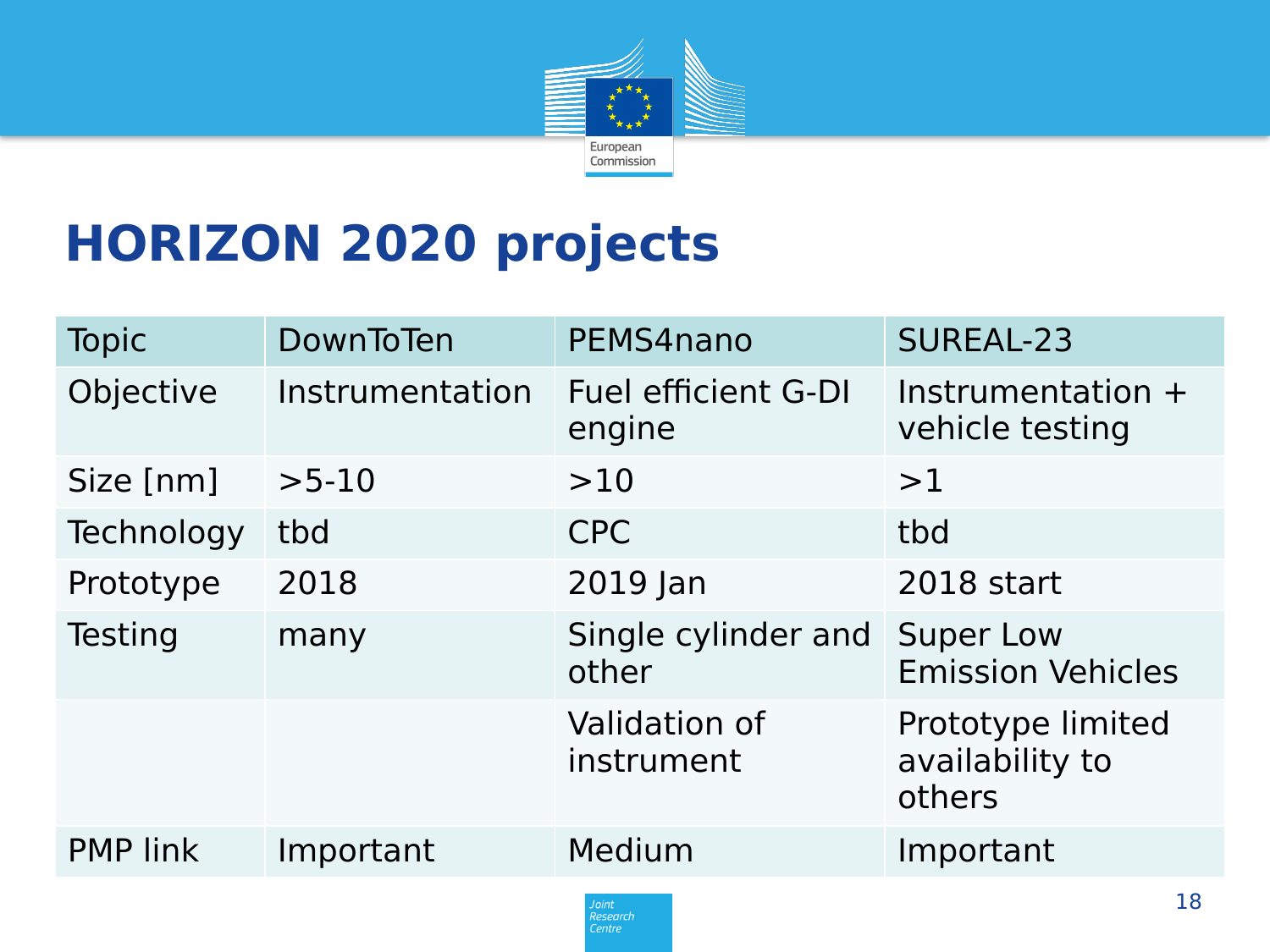

# HORIZON 2020 projects
| Topic | DownToTen | PEMS4nano | SUREAL-23 |
| --- | --- | --- | --- |
| Objective | Instrumentation | Fuel efficient G-DI engine | Instrumentation + vehicle testing |
| Size [nm] | >5-10 | >10 | >1 |
| Technology | tbd | CPC | tbd |
| Prototype | 2018 | 2019 Jan | 2018 start |
| Testing | many | Single cylinder and other | Super Low Emission Vehicles |
|  |  | Validation of instrument | Prototype limited availability to others |
| PMP link | Important | Medium | Important |